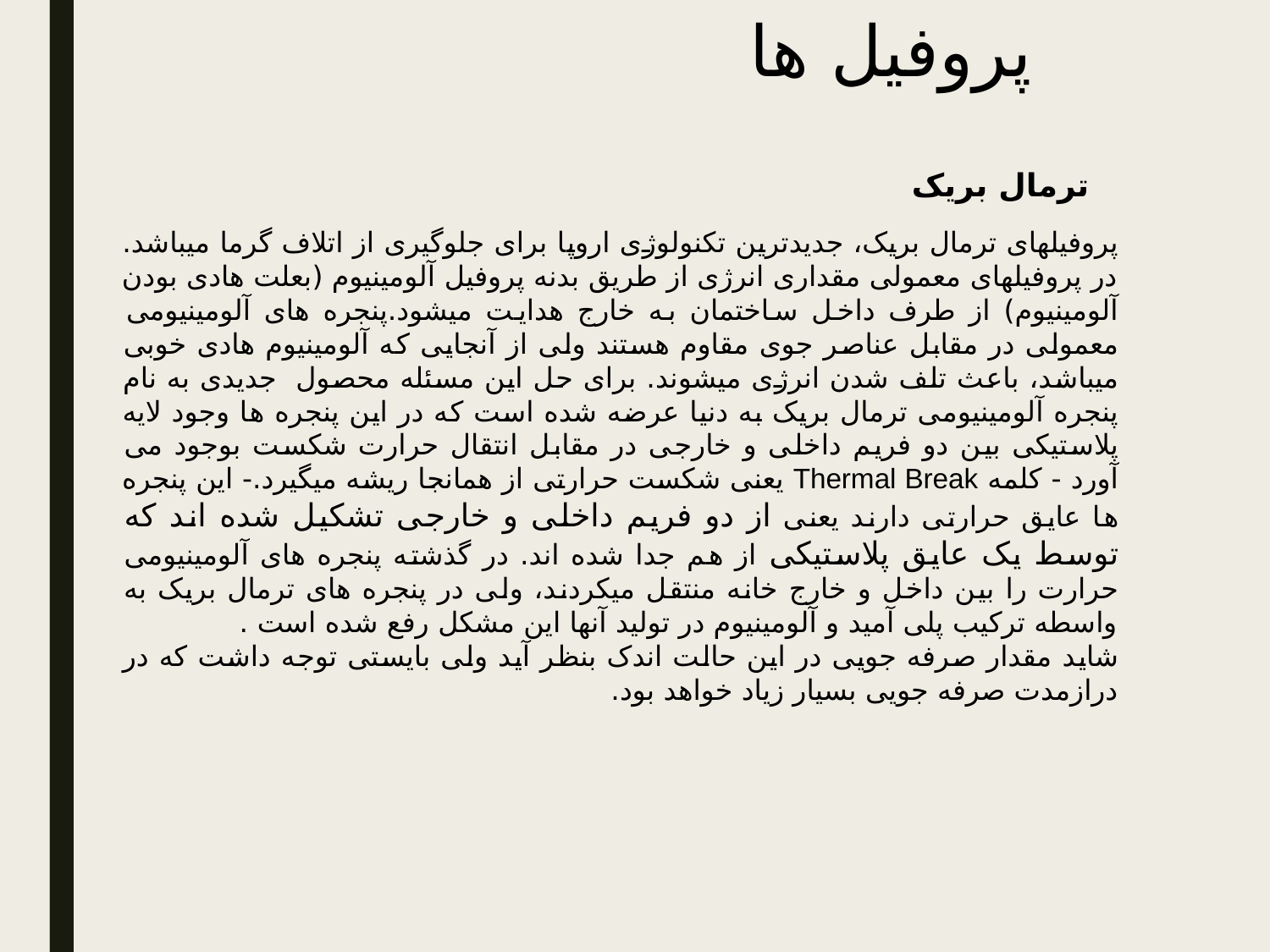

پروفیل ها
ترمال بریک
پروفیلهای ترمال بریک، جدیدترین تکنولوژی اروپا برای جلوگیری از اتلاف گرما میباشد. در پروفیلهای معمولی مقداری انرژی از طریق بدنه پروفیل آلومینیوم (بعلت هادی بودن آلومینیوم) از طرف داخل ساختمان به خارج هدایت میشود.پنجره های آلومینیومی معمولی در مقابل عناصر جوی مقاوم هستند ولی از آنجایی که آلومینیوم هادی خوبی میباشد، باعث تلف شدن انرژی میشوند. برای حل این مسئله محصول  جدیدی به نام پنجره آلومینیومی ترمال بریک به دنیا عرضه شده است که در این پنجره ها وجود لایه پلاستیکی بین دو فریم داخلی و خارجی در مقابل انتقال حرارت شکست بوجود می آورد - کلمه Thermal Break یعنی شکست حرارتی از همانجا ریشه میگیرد.- این پنجره ها عایق حرارتی دارند یعنی از دو فریم داخلی و خارجی تشکیل شده اند که توسط یک عایق پلاستیکی از هم جدا شده اند. در گذشته پنجره های آلومینیومی حرارت را بین داخل و خارج خانه منتقل میکردند، ولی در پنجره های ترمال بریک به واسطه ترکیب پلی آمید و آلومینیوم در تولید آنها این مشکل رفع شده است .
شاید مقدار صرفه جویی در این حالت اندک بنظر آید ولی بایستی توجه داشت که در درازمدت صرفه جویی بسیار زیاد خواهد بود.